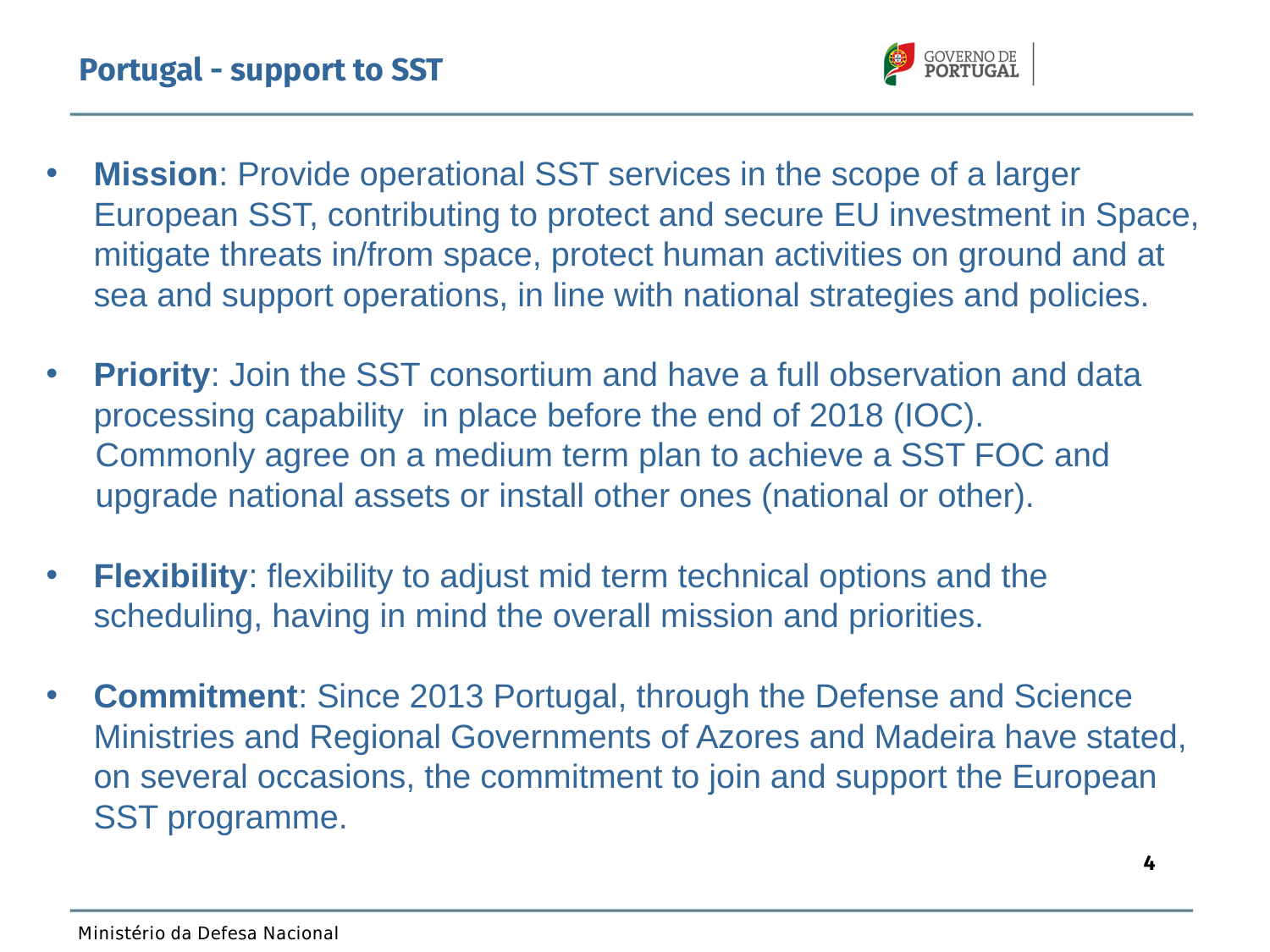

Portugal - support to SST

Mission: Provide operational SST services in the scope of a larger European SST, contributing to protect and secure EU investment in Space, mitigate threats in/from space, protect human activities on ground and at sea and support operations, in line with national strategies and policies.

Priority: Join the SST consortium and have a full observation and data processing capability  in place before the end of 2018 (IOC).
Commonly agree on a medium term plan to achieve a SST FOC and upgrade national assets or install other ones (national or other).

Flexibility: flexibility to adjust mid term technical options and the scheduling, having in mind the overall mission and priorities.

Commitment: Since 2013 Portugal, through the Defense and Science Ministries and Regional Governments of Azores and Madeira have stated, on several occasions, the commitment to join and support the European SST programme.
Ministério da Defesa Nacional